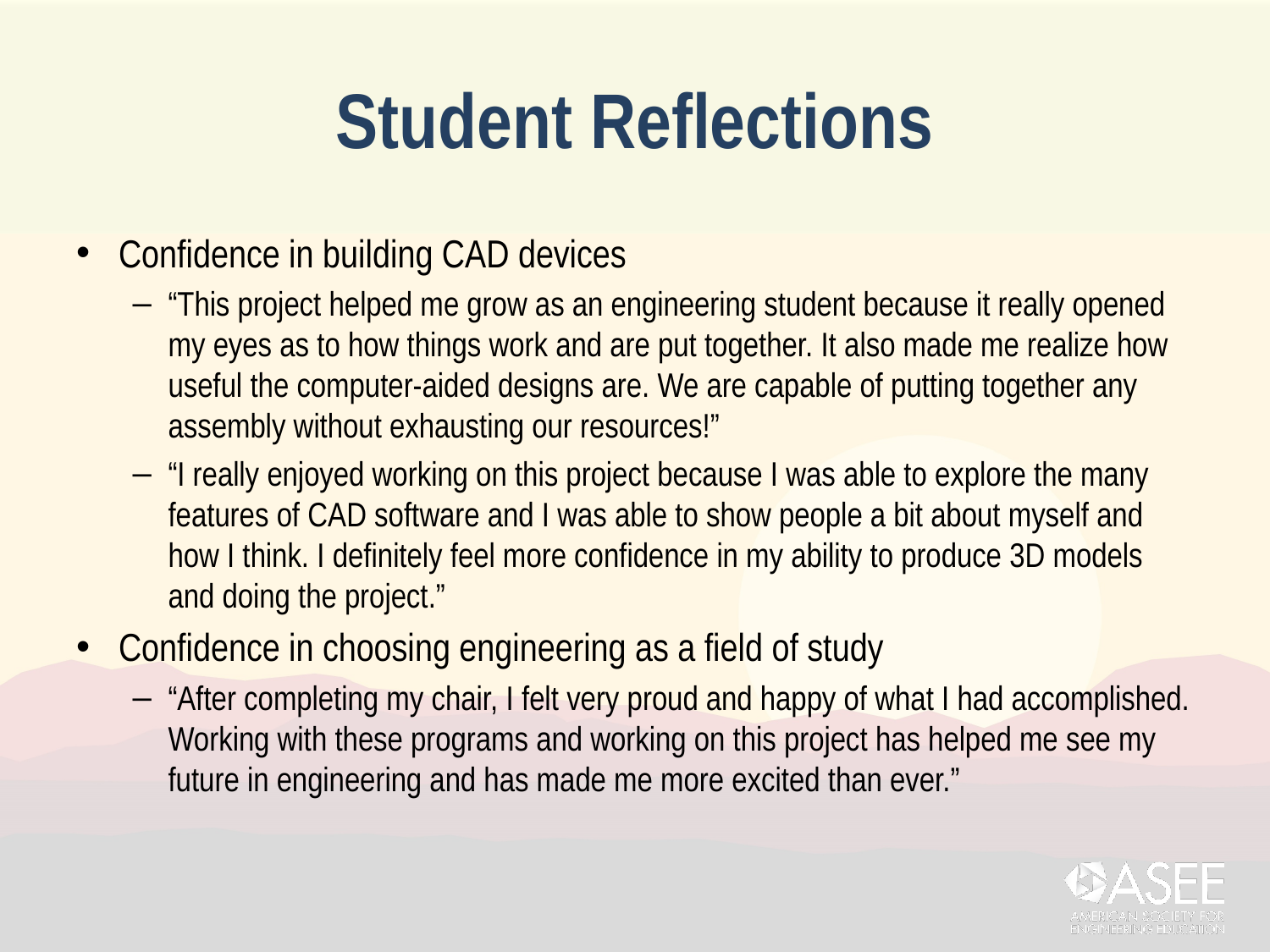

# Student Reflections
Confidence in building CAD devices
“This project helped me grow as an engineering student because it really opened my eyes as to how things work and are put together. It also made me realize how useful the computer-aided designs are. We are capable of putting together any assembly without exhausting our resources!”
“I really enjoyed working on this project because I was able to explore the many features of CAD software and I was able to show people a bit about myself and how I think. I definitely feel more confidence in my ability to produce 3D models and doing the project.”
Confidence in choosing engineering as a field of study
“After completing my chair, I felt very proud and happy of what I had accomplished. Working with these programs and working on this project has helped me see my future in engineering and has made me more excited than ever.”